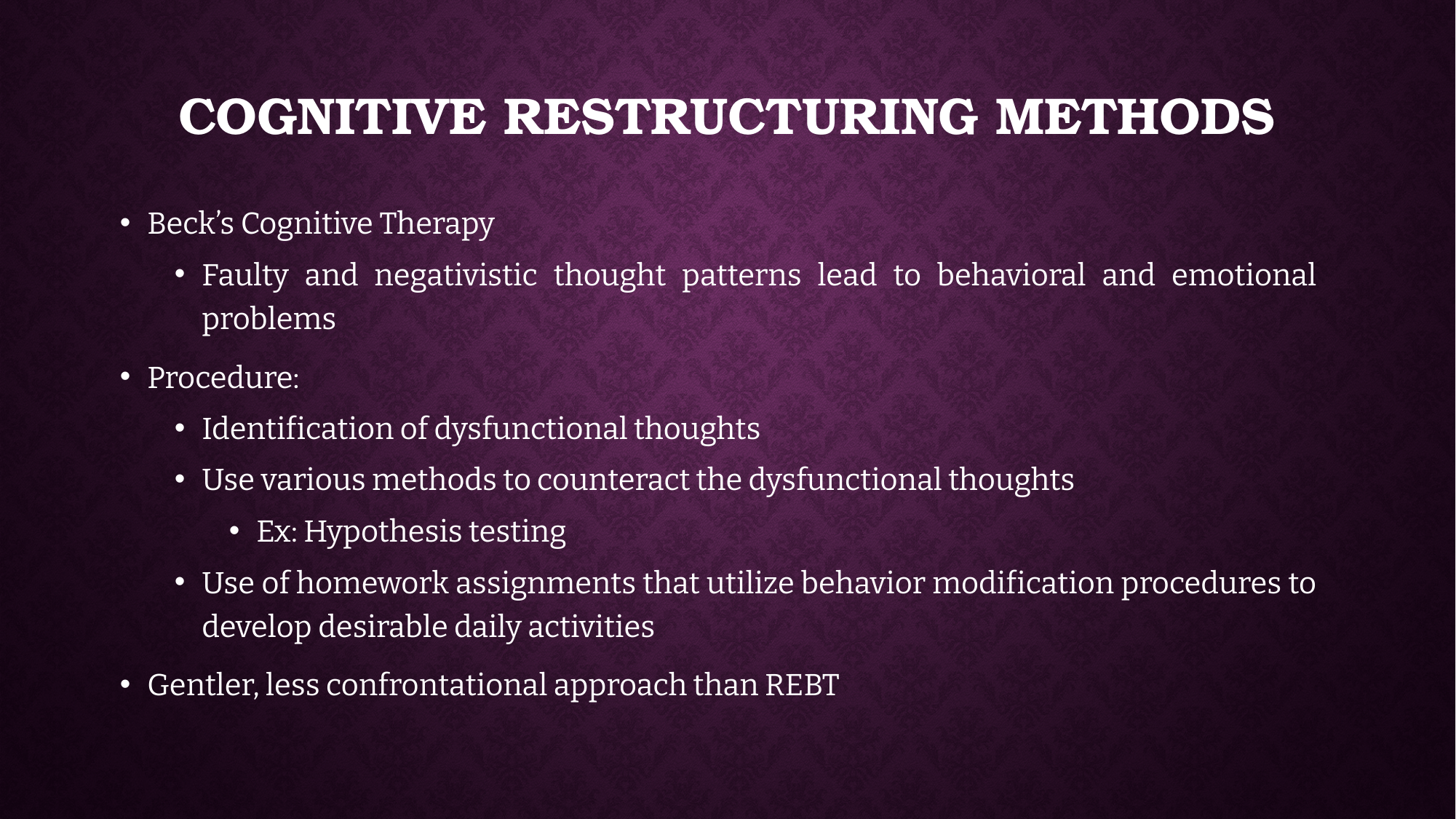

# Cognitive Restructuring Methods
Beck’s Cognitive Therapy
Faulty and negativistic thought patterns lead to behavioral and emotional problems
Procedure:
Identification of dysfunctional thoughts
Use various methods to counteract the dysfunctional thoughts
Ex: Hypothesis testing
Use of homework assignments that utilize behavior modification procedures to develop desirable daily activities
Gentler, less confrontational approach than REBT